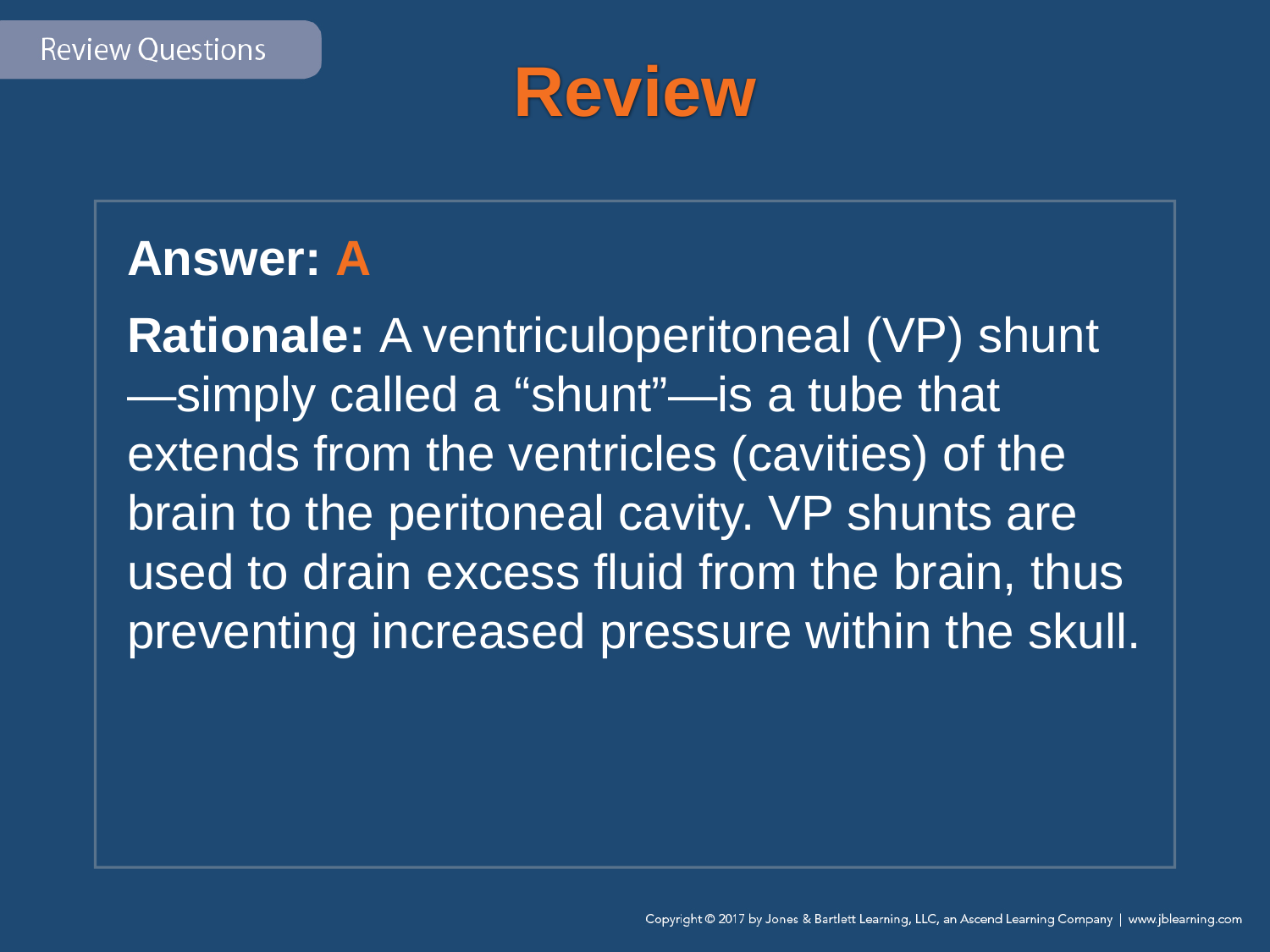

# Review
Answer: A
Rationale: A ventriculoperitoneal (VP) shunt—simply called a “shunt”—is a tube that extends from the ventricles (cavities) of the brain to the peritoneal cavity. VP shunts are used to drain excess fluid from the brain, thus preventing increased pressure within the skull.